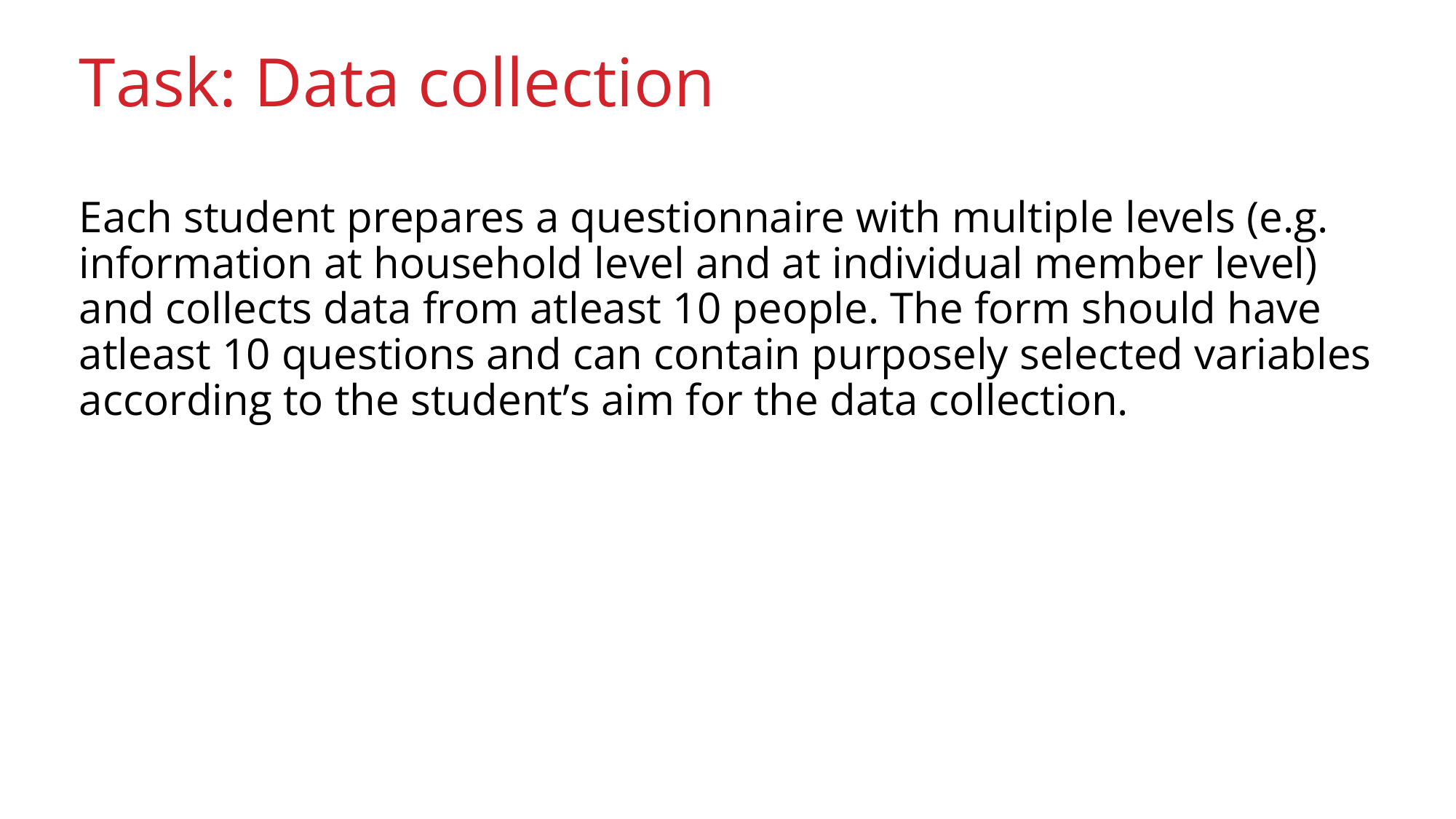

# Task: Data collection
Each student prepares a questionnaire with multiple levels (e.g. information at household level and at individual member level) and collects data from atleast 10 people. The form should have atleast 10 questions and can contain purposely selected variables according to the student’s aim for the data collection.